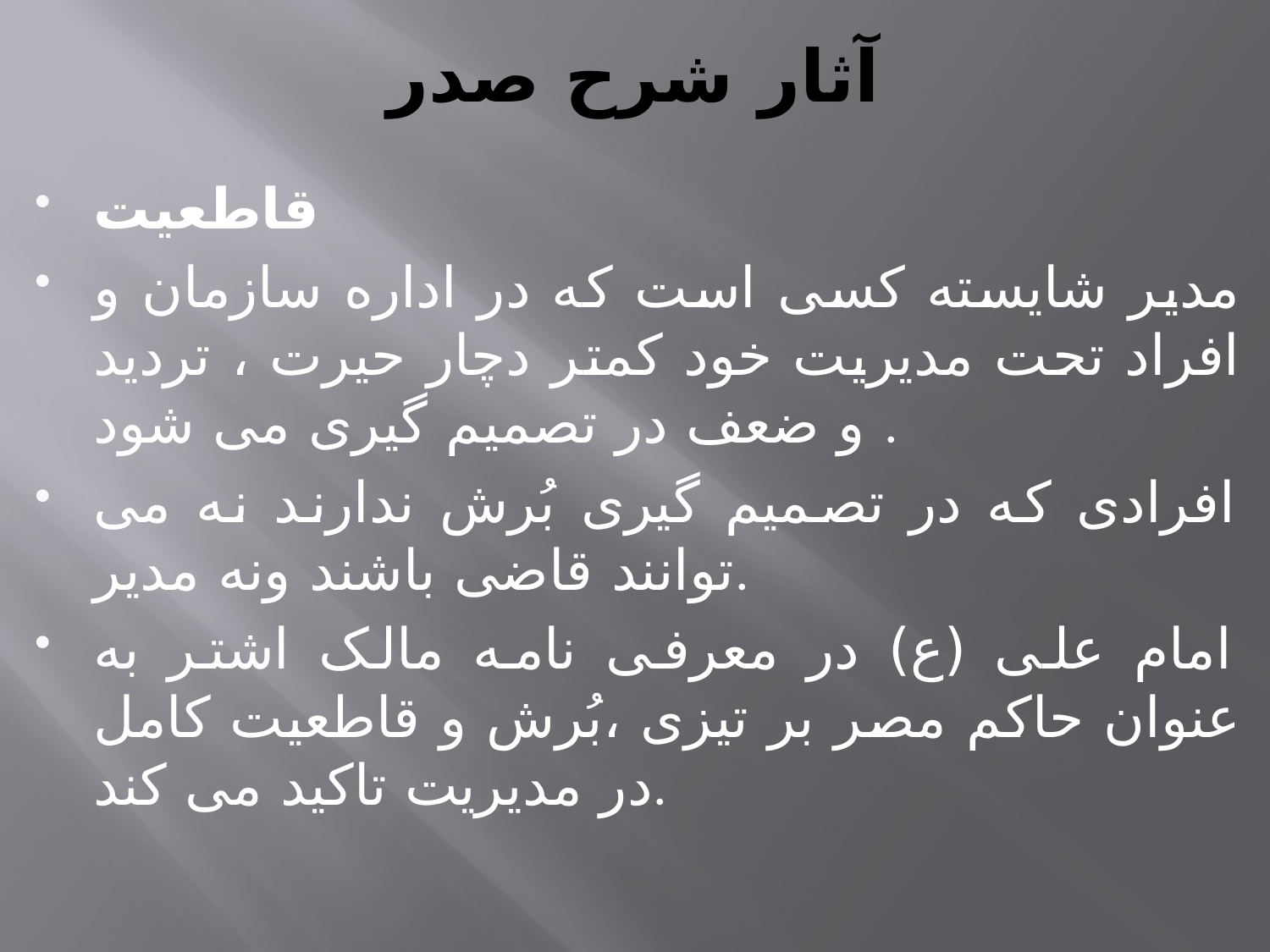

# آثار شرح صدر
قاطعیت
مدیر شایسته کسی است که در اداره سازمان و افراد تحت مدیریت خود کمتر دچار حیرت ، تردید و ضعف در تصمیم گیری می شود .
افرادی که در تصمیم گیری بُرش ندارند نه می توانند قاضی باشند ونه مدیر.
امام علی (ع) در معرفی نامه مالک اشتر به عنوان حاکم مصر بر تیزی ،بُرش و قاطعیت کامل در مدیریت تاکید می کند.